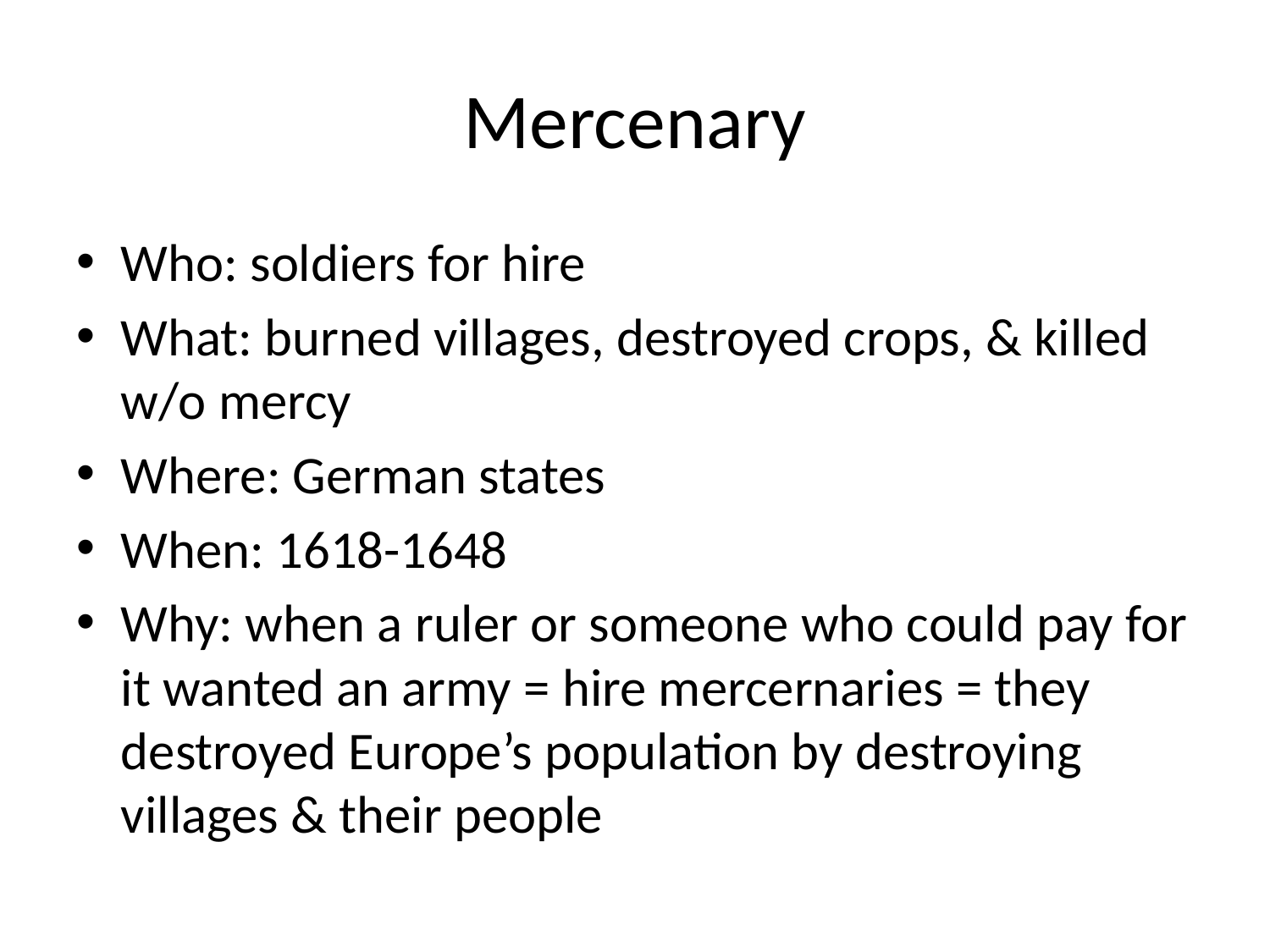

# Mercenary
Who: soldiers for hire
What: burned villages, destroyed crops, & killed w/o mercy
Where: German states
When: 1618-1648
Why: when a ruler or someone who could pay for it wanted an army = hire mercernaries = they destroyed Europe’s population by destroying villages & their people